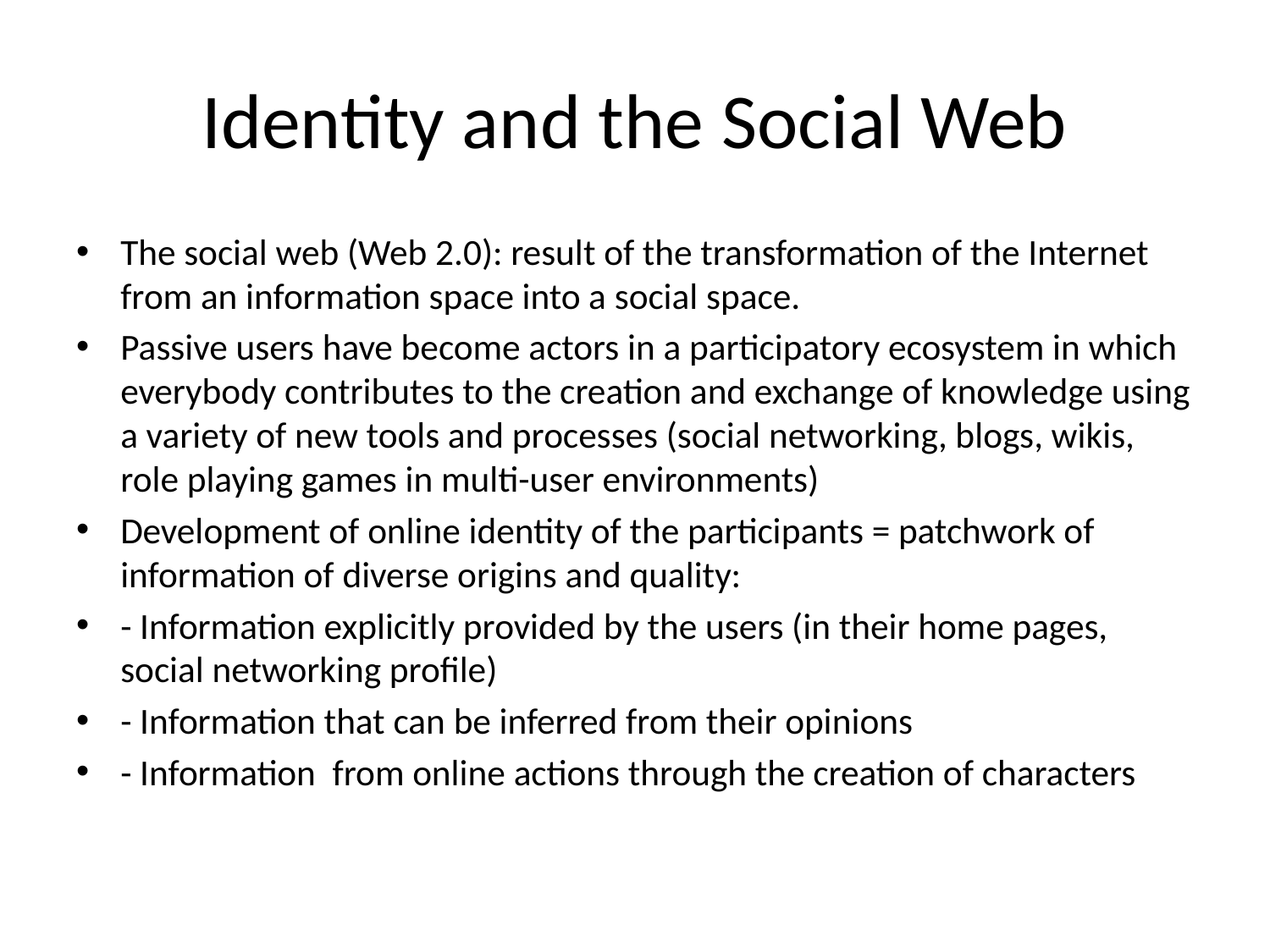

# Identity and the Social Web
The social web (Web 2.0): result of the transformation of the Internet from an information space into a social space.
Passive users have become actors in a participatory ecosystem in which everybody contributes to the creation and exchange of knowledge using a variety of new tools and processes (social networking, blogs, wikis, role playing games in multi-user environments)
Development of online identity of the participants = patchwork of information of diverse origins and quality:
- Information explicitly provided by the users (in their home pages, social networking profile)
- Information that can be inferred from their opinions
- Information  from online actions through the creation of characters